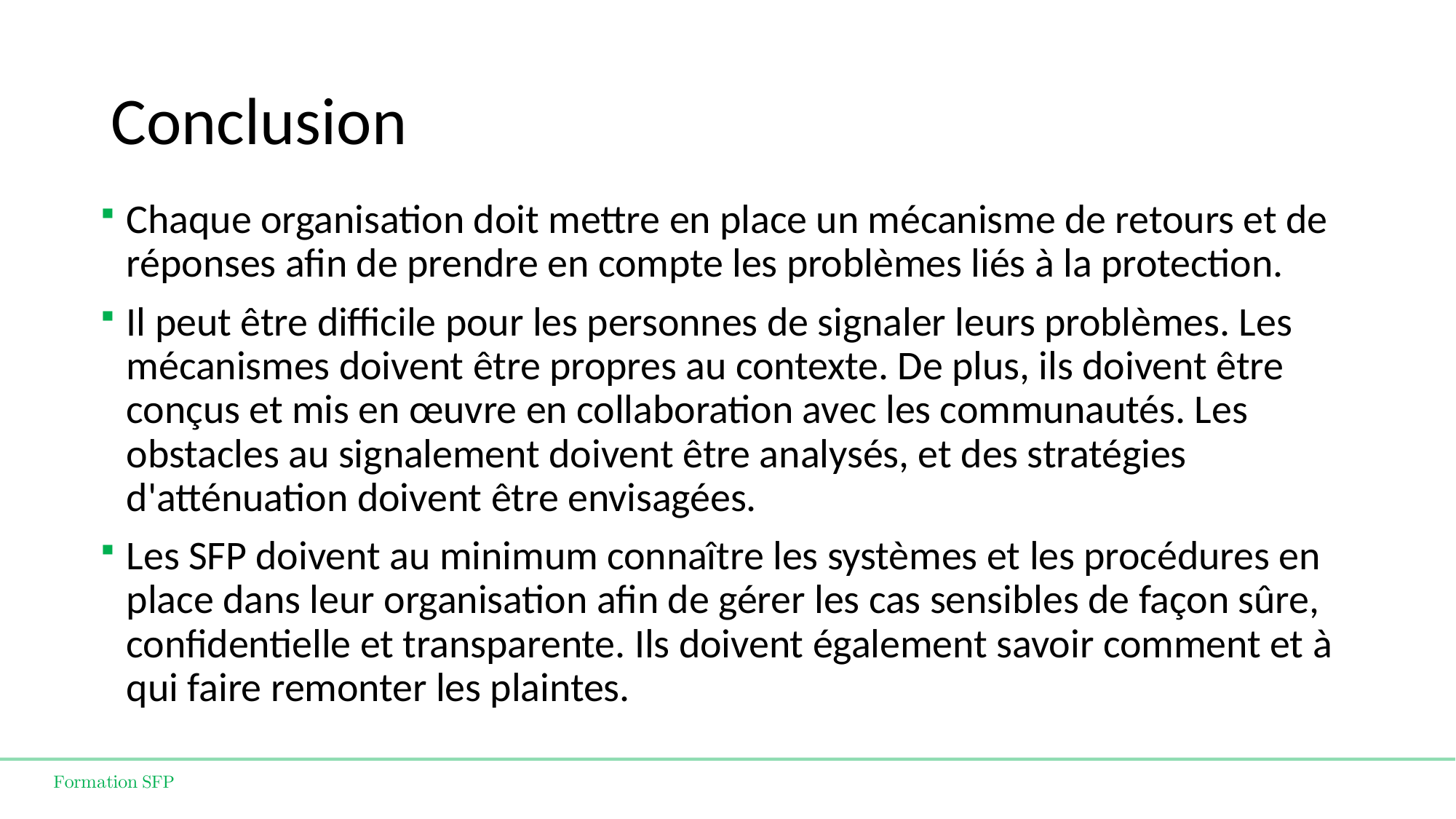

# Conclusion
Chaque organisation doit mettre en place un mécanisme de retours et de réponses afin de prendre en compte les problèmes liés à la protection.
Il peut être difficile pour les personnes de signaler leurs problèmes. Les mécanismes doivent être propres au contexte. De plus, ils doivent être conçus et mis en œuvre en collaboration avec les communautés. Les obstacles au signalement doivent être analysés, et des stratégies d'atténuation doivent être envisagées.
Les SFP doivent au minimum connaître les systèmes et les procédures en place dans leur organisation afin de gérer les cas sensibles de façon sûre, confidentielle et transparente. Ils doivent également savoir comment et à qui faire remonter les plaintes.
Formation SFP